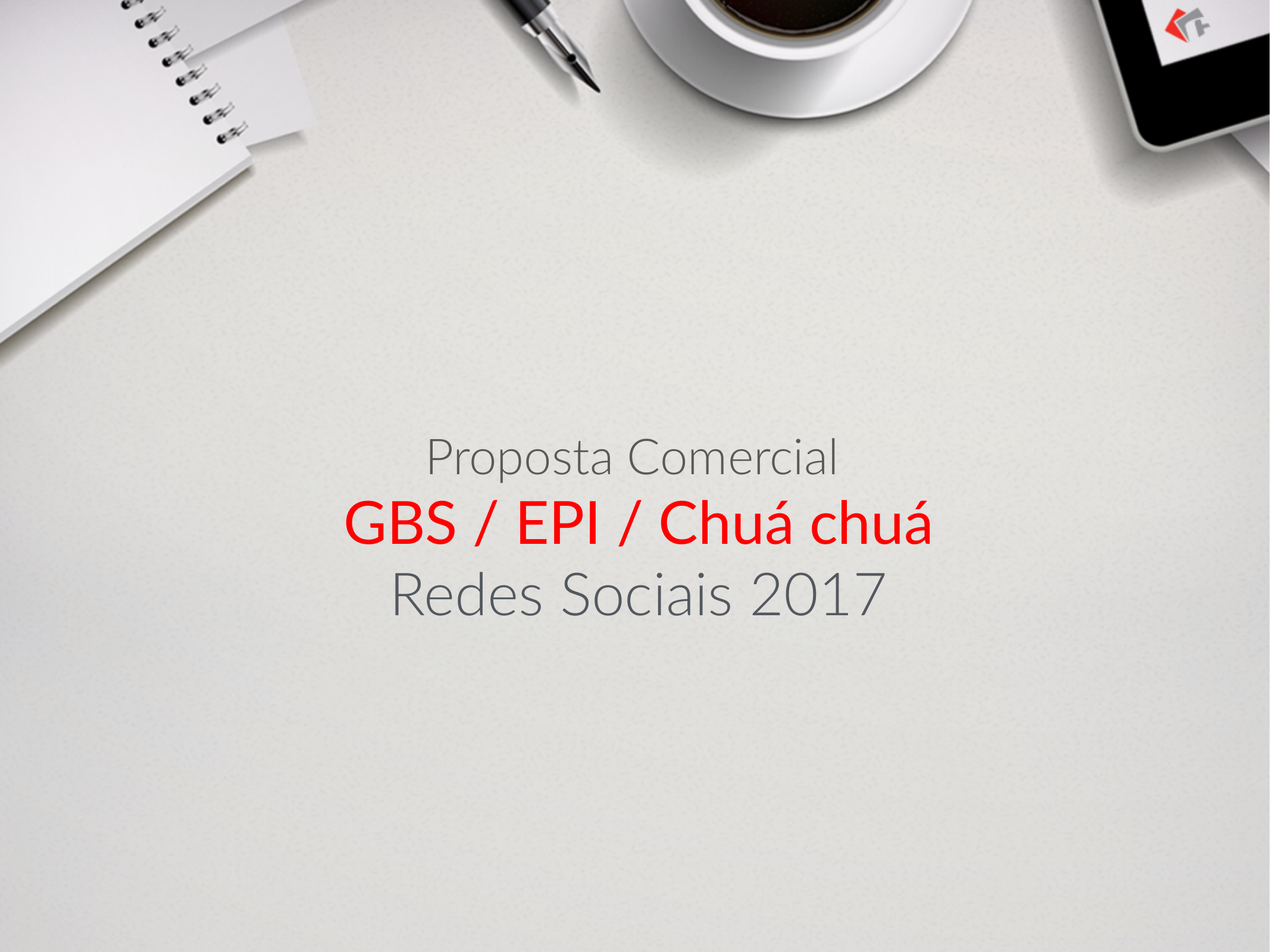

Proposta Comercial
GBS / EPI / Chuá chuá
Redes Sociais 2017